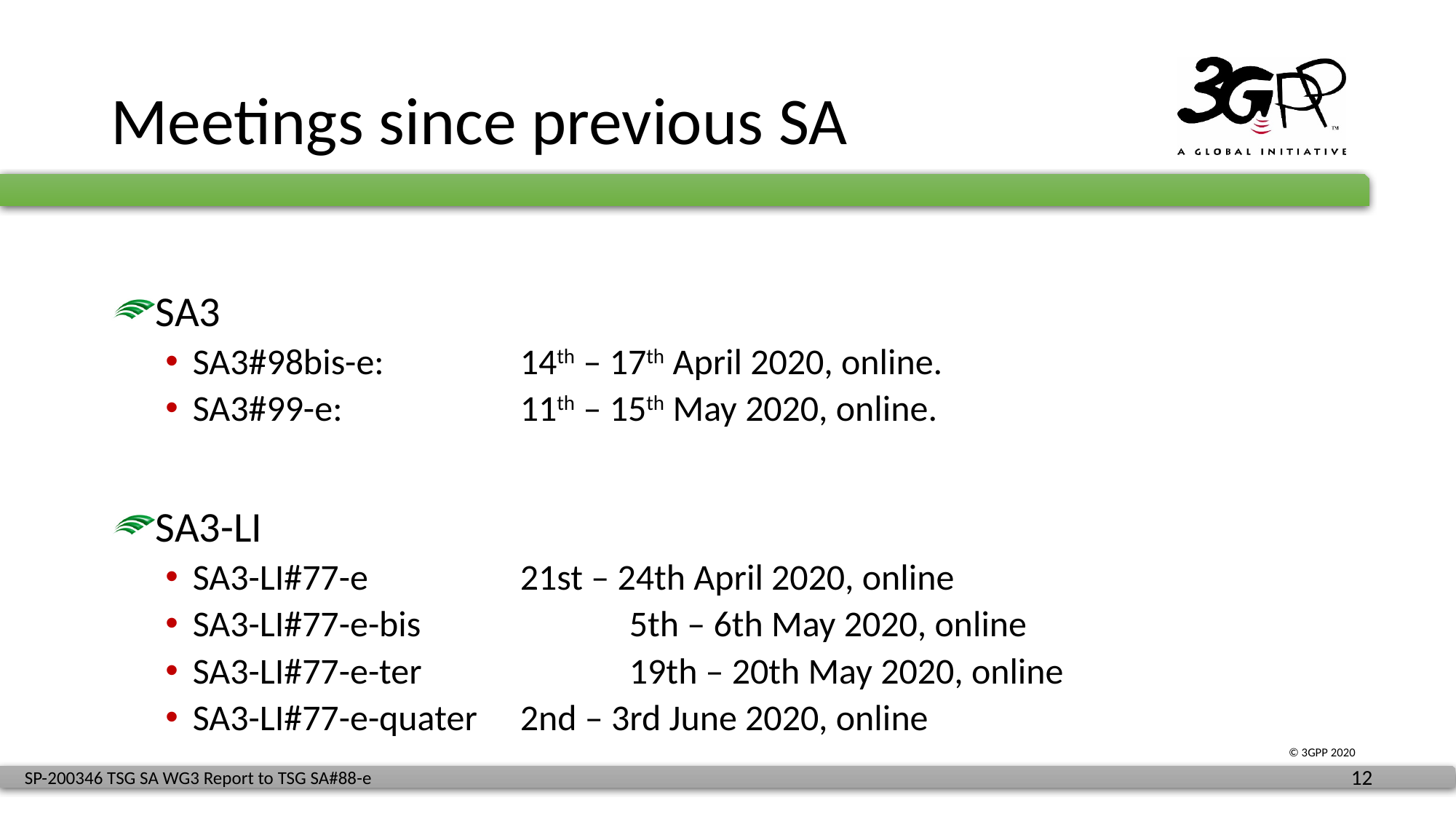

# Meetings since previous SA

SA3
SA3#98bis-e:		14th – 17th April 2020, online.
SA3#99-e:		11th – 15th May 2020, online.

SA3-LI
SA3-LI#77-e		21st – 24th April 2020, online
SA3-LI#77-e-bis		5th – 6th May 2020, online
SA3-LI#77-e-ter		19th – 20th May 2020, online
SA3-LI#77-e-quater	2nd – 3rd June 2020, online